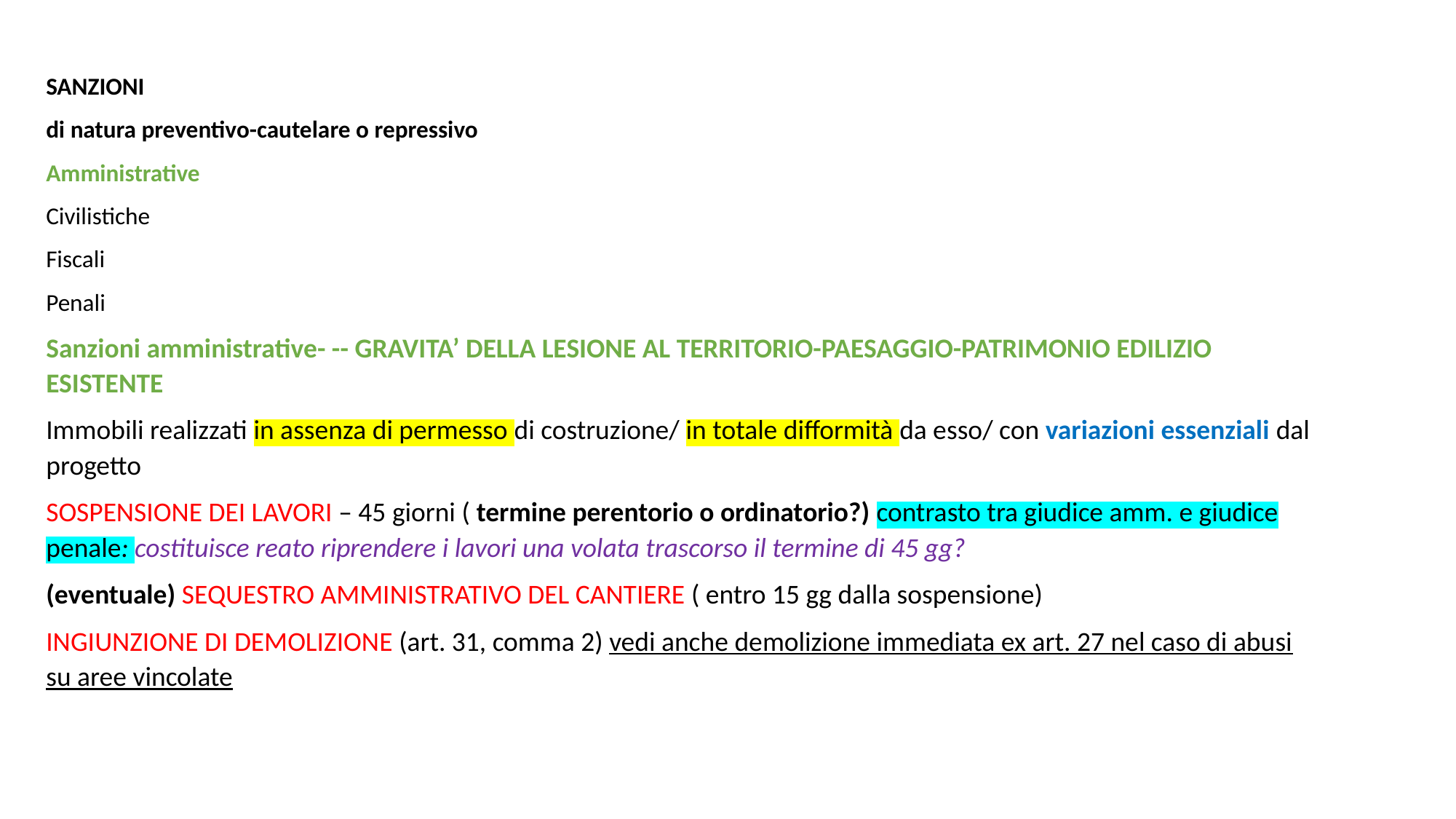

SANZIONI
di natura preventivo-cautelare o repressivo
Amministrative
Civilistiche
Fiscali
Penali
Sanzioni amministrative- -- GRAVITA’ DELLA LESIONE AL TERRITORIO-PAESAGGIO-PATRIMONIO EDILIZIO ESISTENTE
Immobili realizzati in assenza di permesso di costruzione/ in totale difformità da esso/ con variazioni essenziali dal progetto
SOSPENSIONE DEI LAVORI – 45 giorni ( termine perentorio o ordinatorio?) contrasto tra giudice amm. e giudice penale: costituisce reato riprendere i lavori una volata trascorso il termine di 45 gg?
(eventuale) SEQUESTRO AMMINISTRATIVO DEL CANTIERE ( entro 15 gg dalla sospensione)
INGIUNZIONE DI DEMOLIZIONE (art. 31, comma 2) vedi anche demolizione immediata ex art. 27 nel caso di abusi su aree vincolate